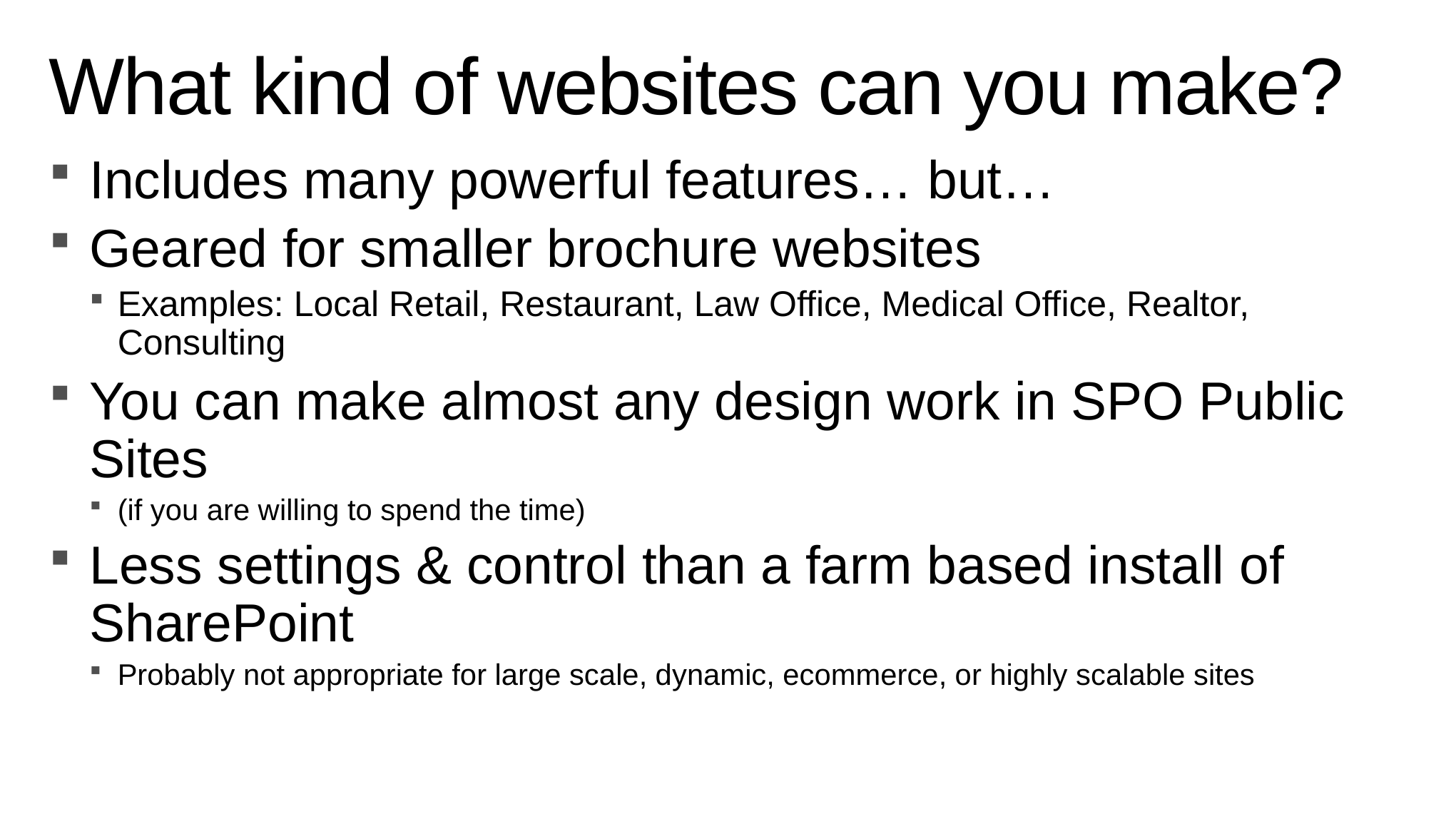

# What kind of websites can you make?
Includes many powerful features… but…
Geared for smaller brochure websites
Examples: Local Retail, Restaurant, Law Office, Medical Office, Realtor, Consulting
You can make almost any design work in SPO Public Sites
(if you are willing to spend the time)
Less settings & control than a farm based install of SharePoint
Probably not appropriate for large scale, dynamic, ecommerce, or highly scalable sites